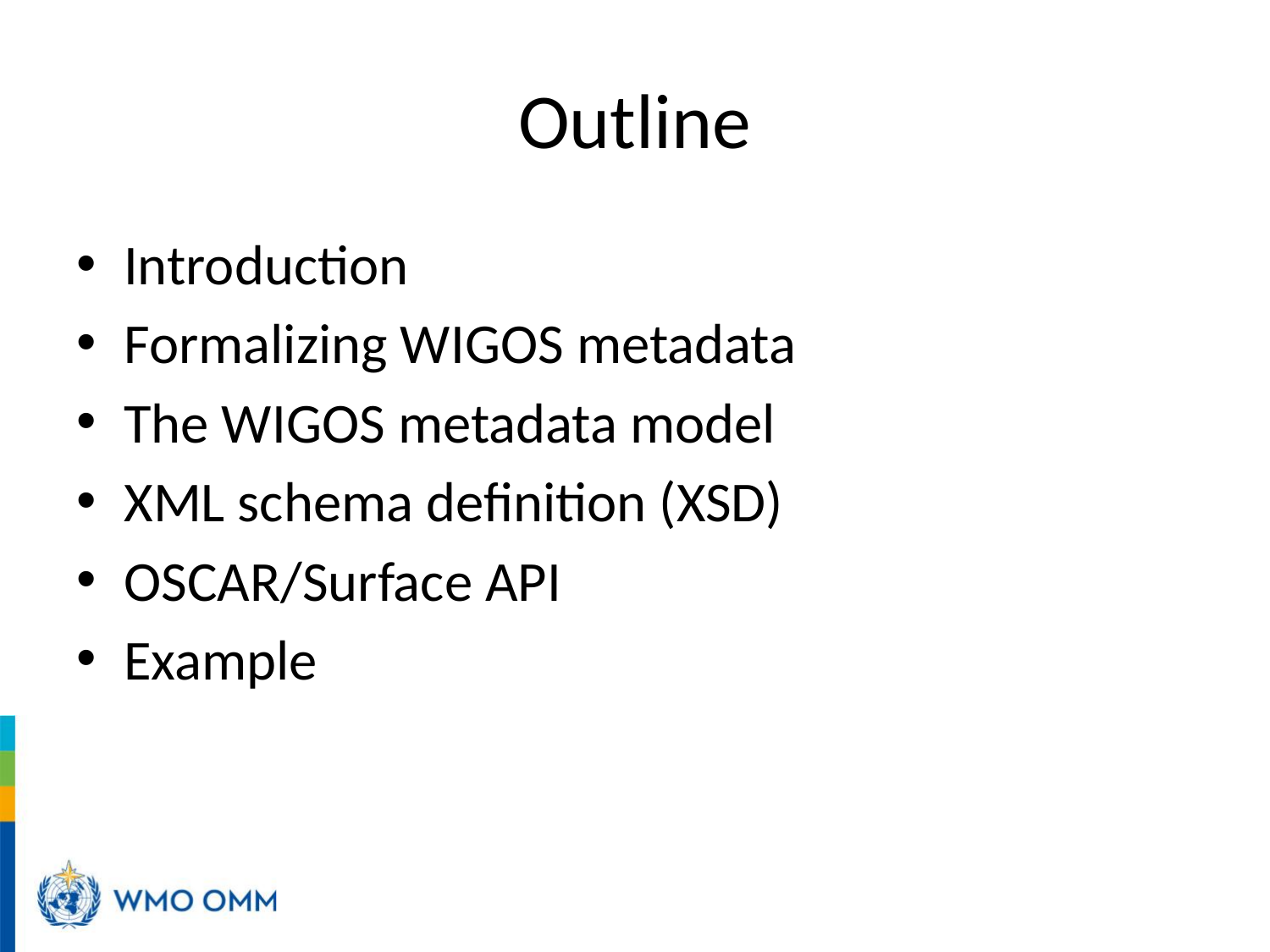

# Outline
Introduction
Formalizing WIGOS metadata
The WIGOS metadata model
XML schema definition (XSD)
OSCAR/Surface API
Example